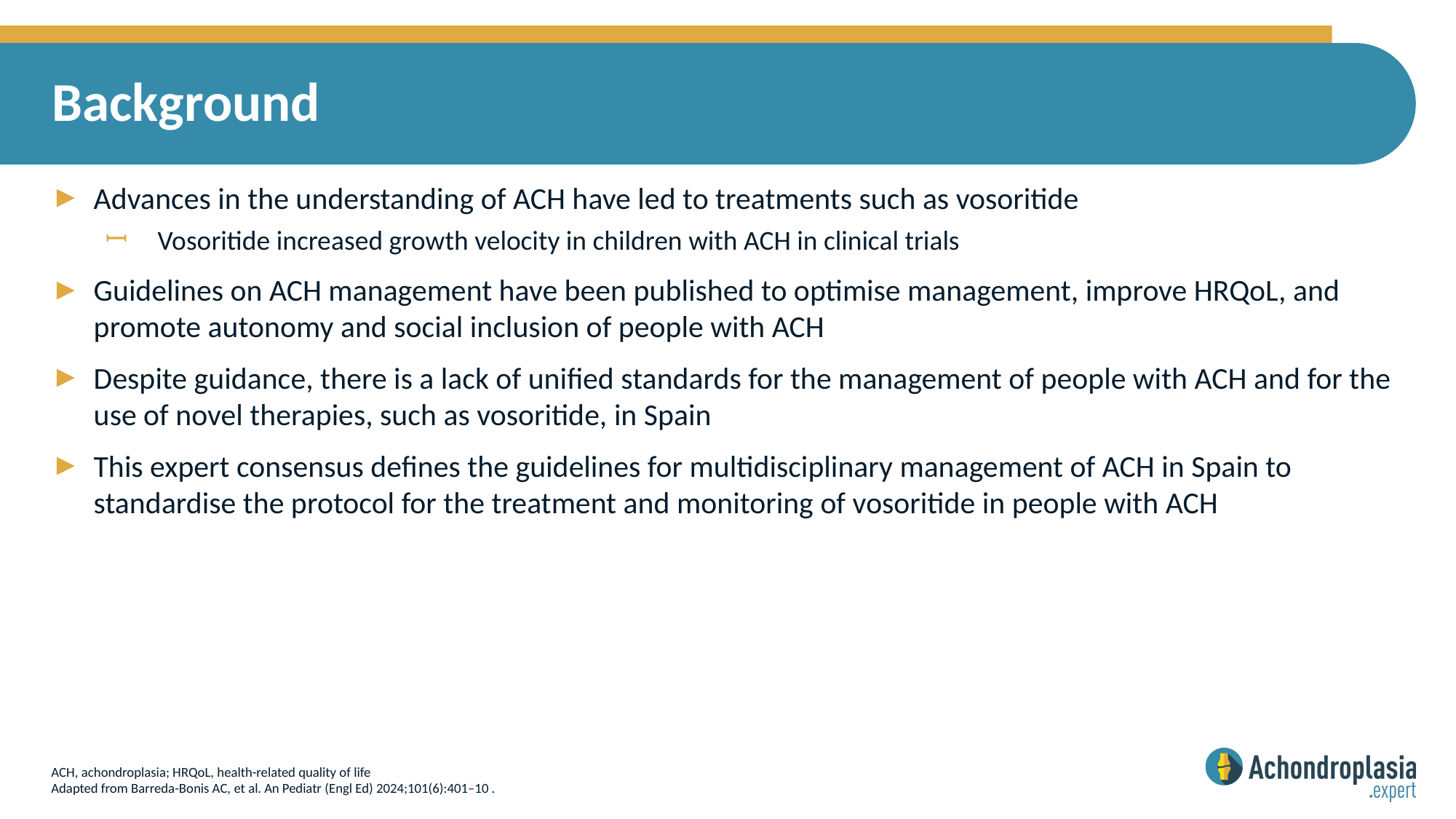

# Background
Advances in the understanding of ACH have led to treatments such as vosoritide
Vosoritide increased growth velocity in children with ACH in clinical trials
Guidelines on ACH management have been published to optimise management, improve HRQoL, and promote autonomy and social inclusion of people with ACH
Despite guidance, there is a lack of unified standards for the management of people with ACH and for the use of novel therapies, such as vosoritide, in Spain
This expert consensus defines the guidelines for multidisciplinary management of ACH in Spain to standardise the protocol for the treatment and monitoring of vosoritide in people with ACH

ACH, achondroplasia; HRQoL, health-related quality of life
Adapted from Barreda-Bonis AC, et al. An Pediatr (Engl Ed) 2024;101(6):401–10 .